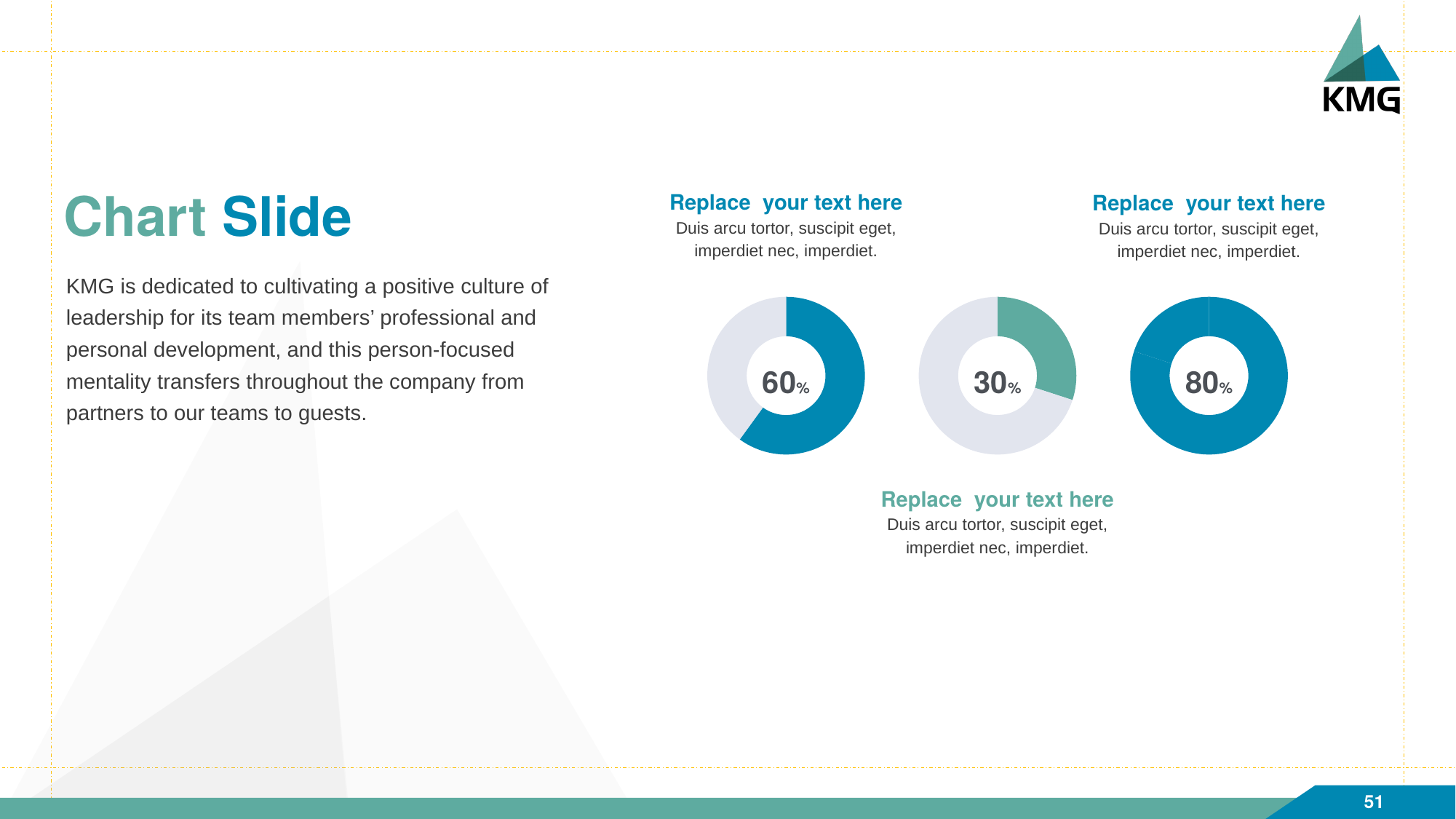

Replace  your text here
Duis arcu tortor, suscipit eget, imperdiet nec, imperdiet.
Replace  your text here
Duis arcu tortor, suscipit eget, imperdiet nec, imperdiet.
# Chart Slide
KMG is dedicated to cultivating a positive culture of leadership for its team members’ professional and personal development, and this person-focused mentality transfers throughout the company from partners to our teams to guests.

### Chart

| Category | Region 1 |
|---|---|
| April | 60.0 |
| May | 40.0 |

### Chart

| Category | Region 1 |
|---|---|
| April | 30.0 |
| May | 70.0 |

### Chart

| Category | Region 1 |
|---|---|
| April | 80.0 |
| May | 20.0 |
60%
30%
80%
Replace  your text here
Duis arcu tortor, suscipit eget, imperdiet nec, imperdiet.